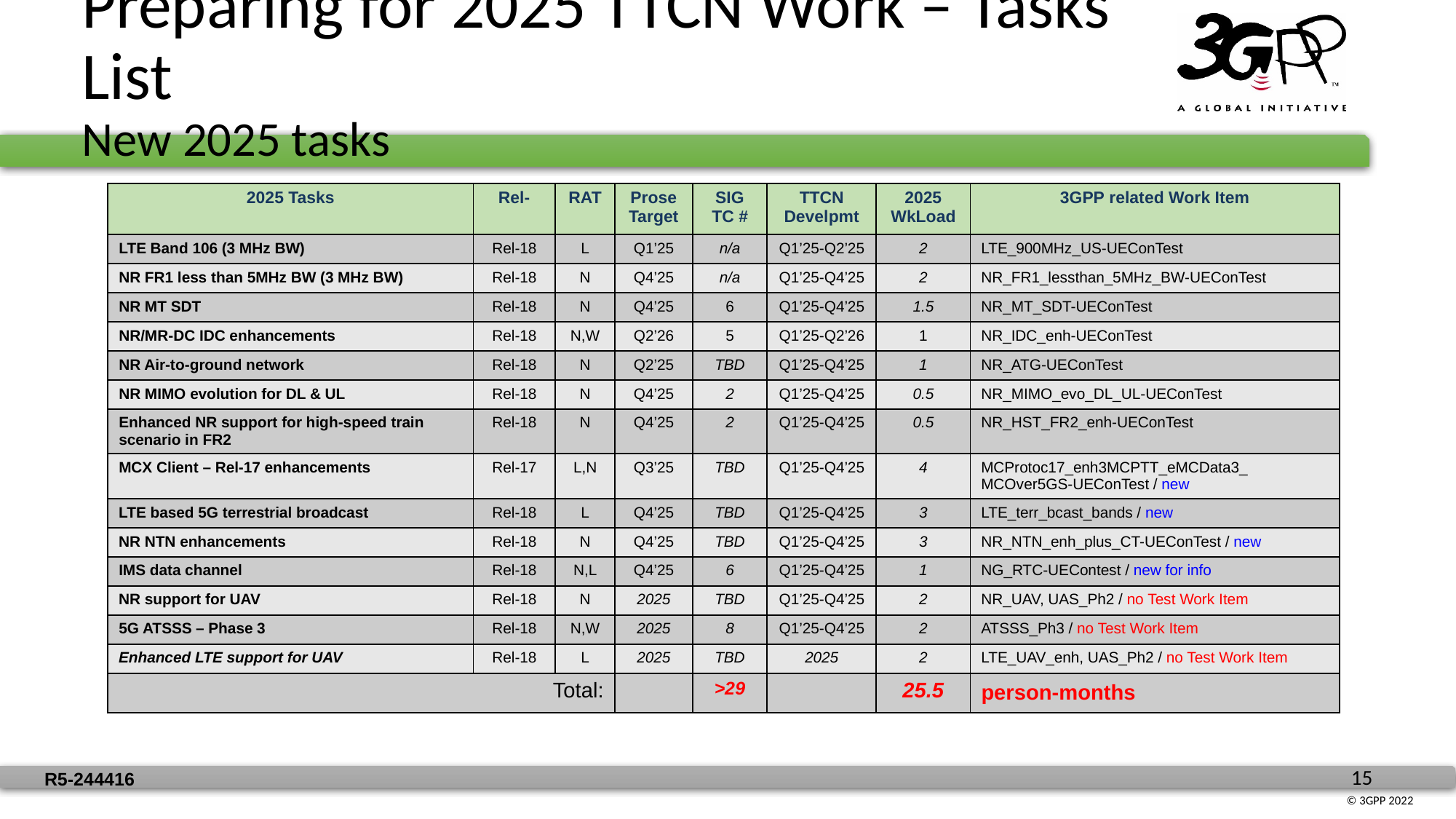

Preparing for 2025 TTCN Work – Tasks List
New 2025 tasks
| 2025 Tasks | Rel- | RAT | Prose Target | SIG TC # | TTCN Develpmt | 2025 WkLoad | 3GPP related Work Item |
| --- | --- | --- | --- | --- | --- | --- | --- |
| LTE Band 106 (3 MHz BW) | Rel-18 | L | Q1’25 | n/a | Q1’25-Q2’25 | 2 | LTE\_900MHz\_US-UEConTest |
| NR FR1 less than 5MHz BW (3 MHz BW) | Rel-18 | N | Q4’25 | n/a | Q1’25-Q4’25 | 2 | NR\_FR1\_lessthan\_5MHz\_BW-UEConTest |
| NR MT SDT | Rel-18 | N | Q4’25 | 6 | Q1’25-Q4’25 | 1.5 | NR\_MT\_SDT-UEConTest |
| NR/MR-DC IDC enhancements | Rel-18 | N,W | Q2’26 | 5 | Q1’25-Q2’26 | 1 | NR\_IDC\_enh-UEConTest |
| NR Air-to-ground network | Rel-18 | N | Q2’25 | TBD | Q1’25-Q4’25 | 1 | NR\_ATG-UEConTest |
| NR MIMO evolution for DL & UL | Rel-18 | N | Q4’25 | 2 | Q1’25-Q4’25 | 0.5 | NR\_MIMO\_evo\_DL\_UL-UEConTest |
| Enhanced NR support for high-speed train scenario in FR2 | Rel-18 | N | Q4’25 | 2 | Q1’25-Q4’25 | 0.5 | NR\_HST\_FR2\_enh-UEConTest |
| MCX Client – Rel-17 enhancements | Rel-17 | L,N | Q3’25 | TBD | Q1’25-Q4’25 | 4 | MCProtoc17\_enh3MCPTT\_eMCData3\_ MCOver5GS-UEConTest / new |
| LTE based 5G terrestrial broadcast | Rel-18 | L | Q4’25 | TBD | Q1’25-Q4’25 | 3 | LTE\_terr\_bcast\_bands / new |
| NR NTN enhancements | Rel-18 | N | Q4’25 | TBD | Q1’25-Q4’25 | 3 | NR\_NTN\_enh\_plus\_CT-UEConTest / new |
| IMS data channel | Rel-18 | N,L | Q4’25 | 6 | Q1’25-Q4’25 | 1 | NG\_RTC-UEContest / new for info |
| NR support for UAV | Rel-18 | N | 2025 | TBD | Q1’25-Q4’25 | 2 | NR\_UAV, UAS\_Ph2 / no Test Work Item |
| 5G ATSSS – Phase 3 | Rel-18 | N,W | 2025 | 8 | Q1’25-Q4’25 | 2 | ATSSS\_Ph3 / no Test Work Item |
| Enhanced LTE support for UAV | Rel-18 | L | 2025 | TBD | 2025 | 2 | LTE\_UAV\_enh, UAS\_Ph2 / no Test Work Item |
| Total: |  |  |  | >29 |  | 25.5 | person-months |